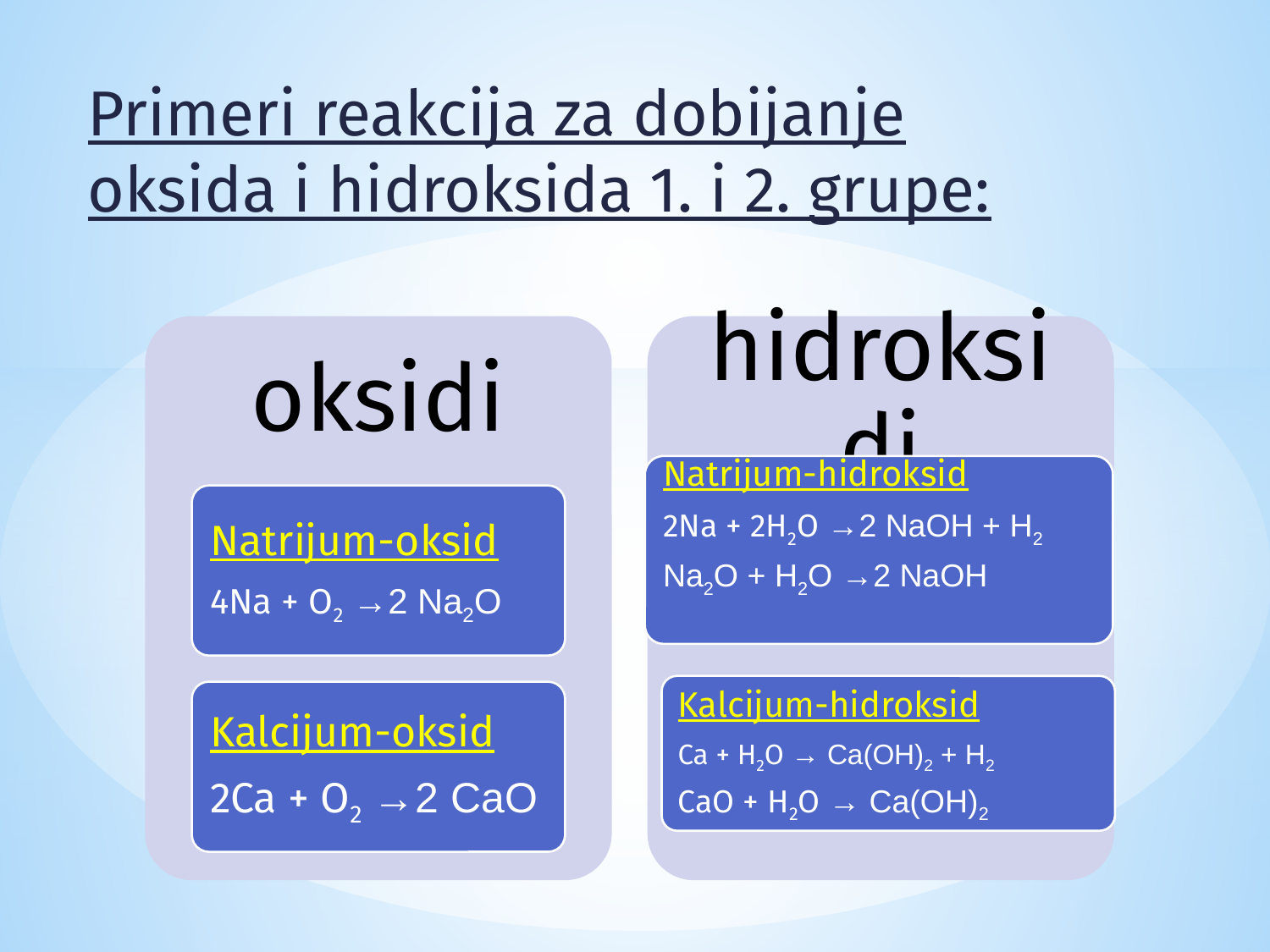

Primeri reakcija za dobijanje oksida i hidroksida 1. i 2. grupe:
oksidi
Natrijum-oksid
4Na + O2 →2 Na2O
Kalcijum-oksid
2Ca + O2 →2 CaO
hidroksidi
Natrijum-hidroksid
2Na + 2H2O →2 NaOH + H2
Na2O + H2O →2 NaOH

Kalcijum-hidroksid
Ca + H2O → Ca(OH)2 + H2
CaO + H2O → Ca(OH)2
#